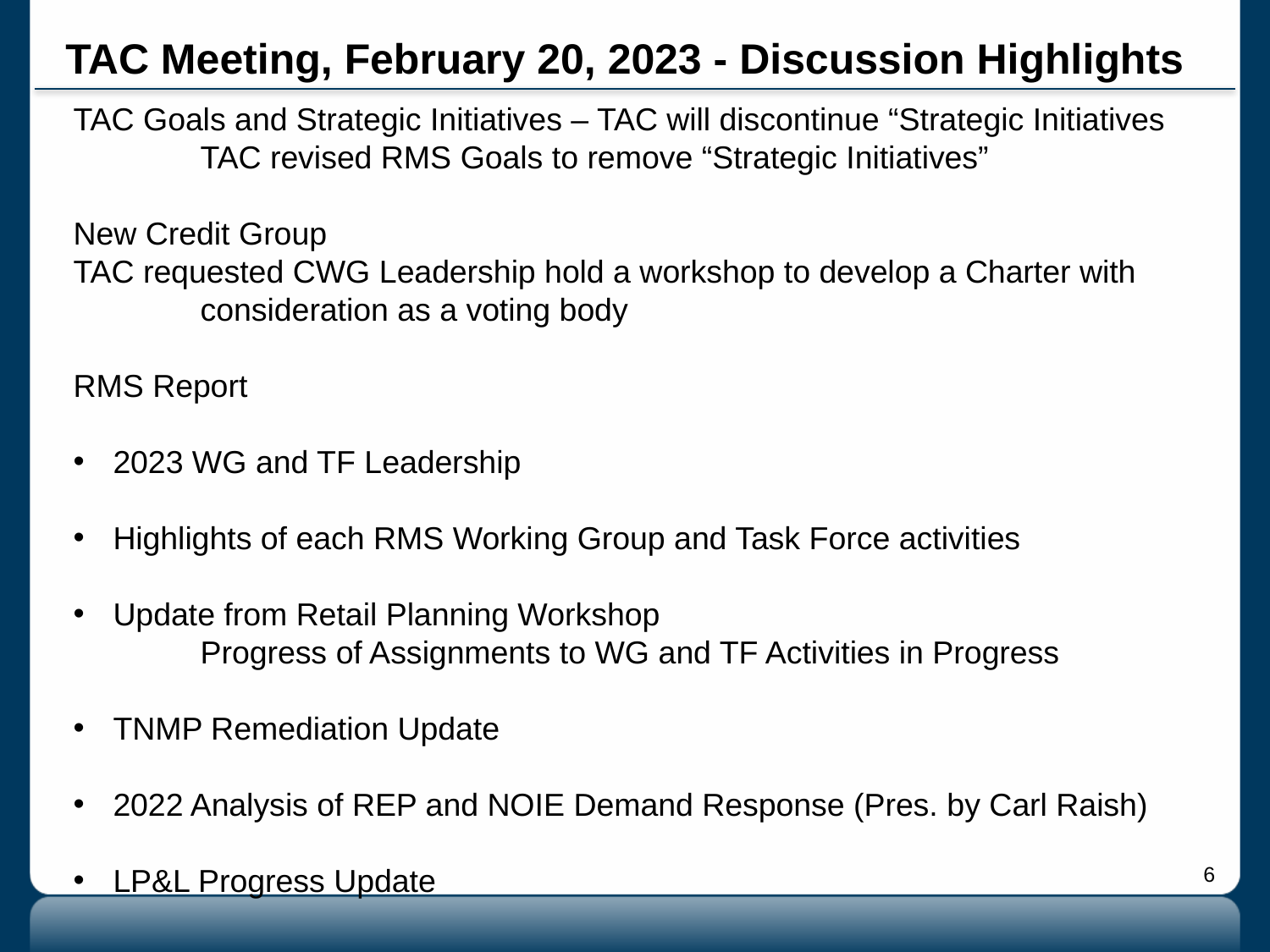

# TAC Meeting, February 20, 2023 - Discussion Highlights
TAC Goals and Strategic Initiatives – TAC will discontinue “Strategic Initiatives
	TAC revised RMS Goals to remove “Strategic Initiatives”

New Credit Group
TAC requested CWG Leadership hold a workshop to develop a Charter with 	consideration as a voting body

RMS Report

2023 WG and TF Leadership

Highlights of each RMS Working Group and Task Force activities

Update from Retail Planning Workshop
	Progress of Assignments to WG and TF Activities in Progress

TNMP Remediation Update

2022 Analysis of REP and NOIE Demand Response (Pres. by Carl Raish)

LP&L Progress Update